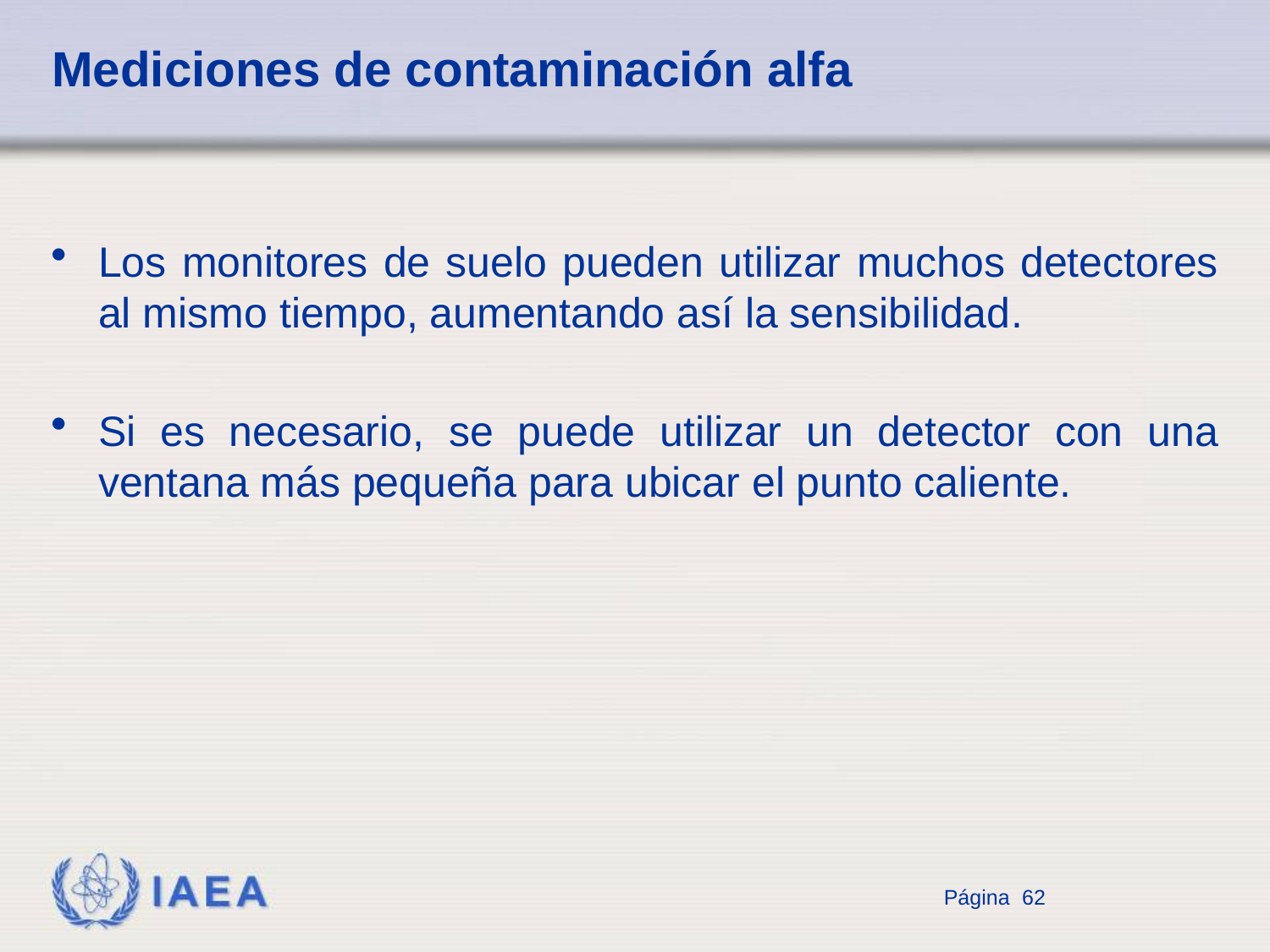

# Mediciones de contaminación alfa

Los monitores de suelo pueden utilizar muchos detectores al mismo tiempo, aumentando así la sensibilidad.

Si es necesario, se puede utilizar un detector con una ventana más pequeña para ubicar el punto caliente.